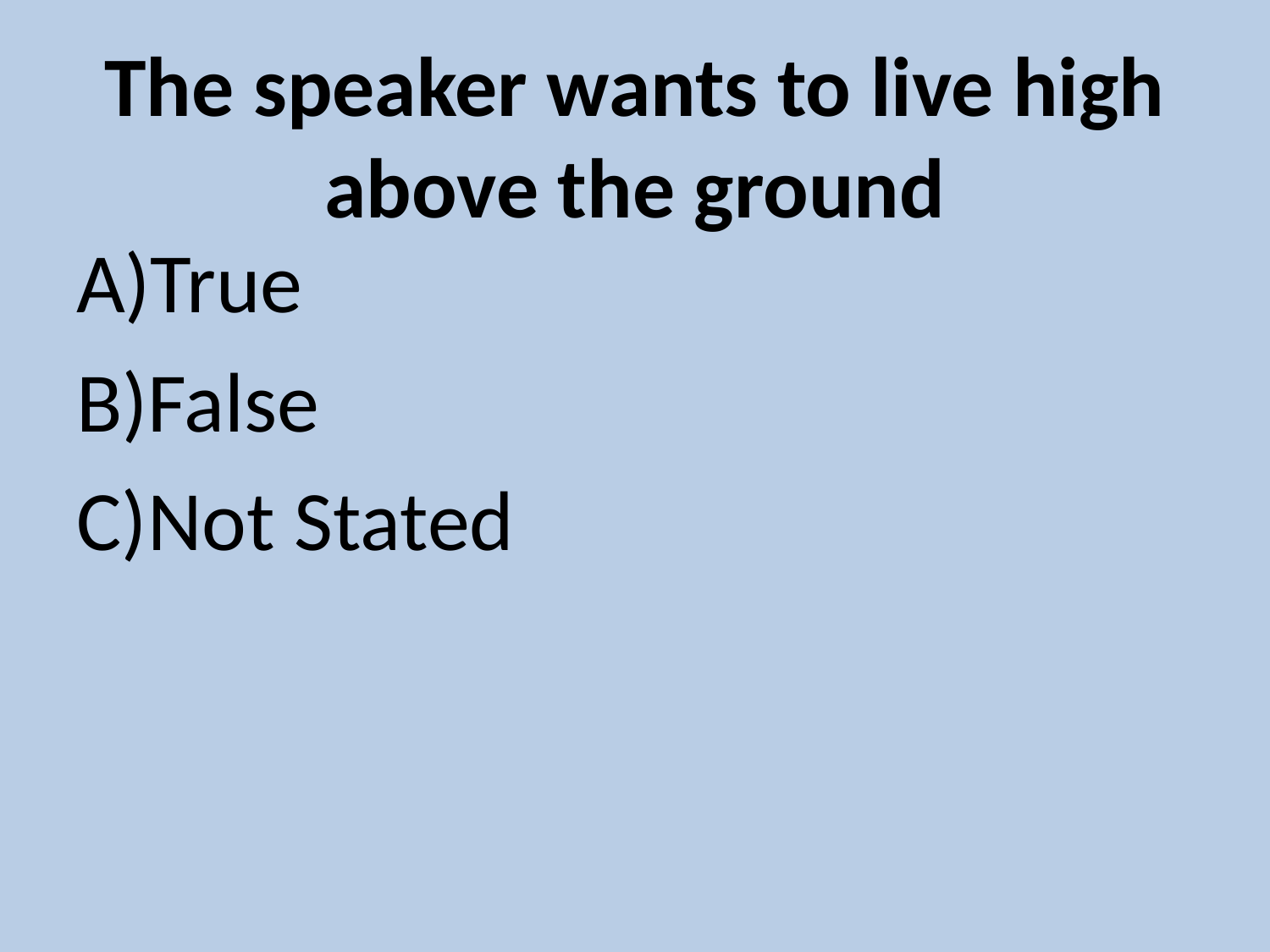

# The speaker wants to live high above the ground
True
False
Not Stated